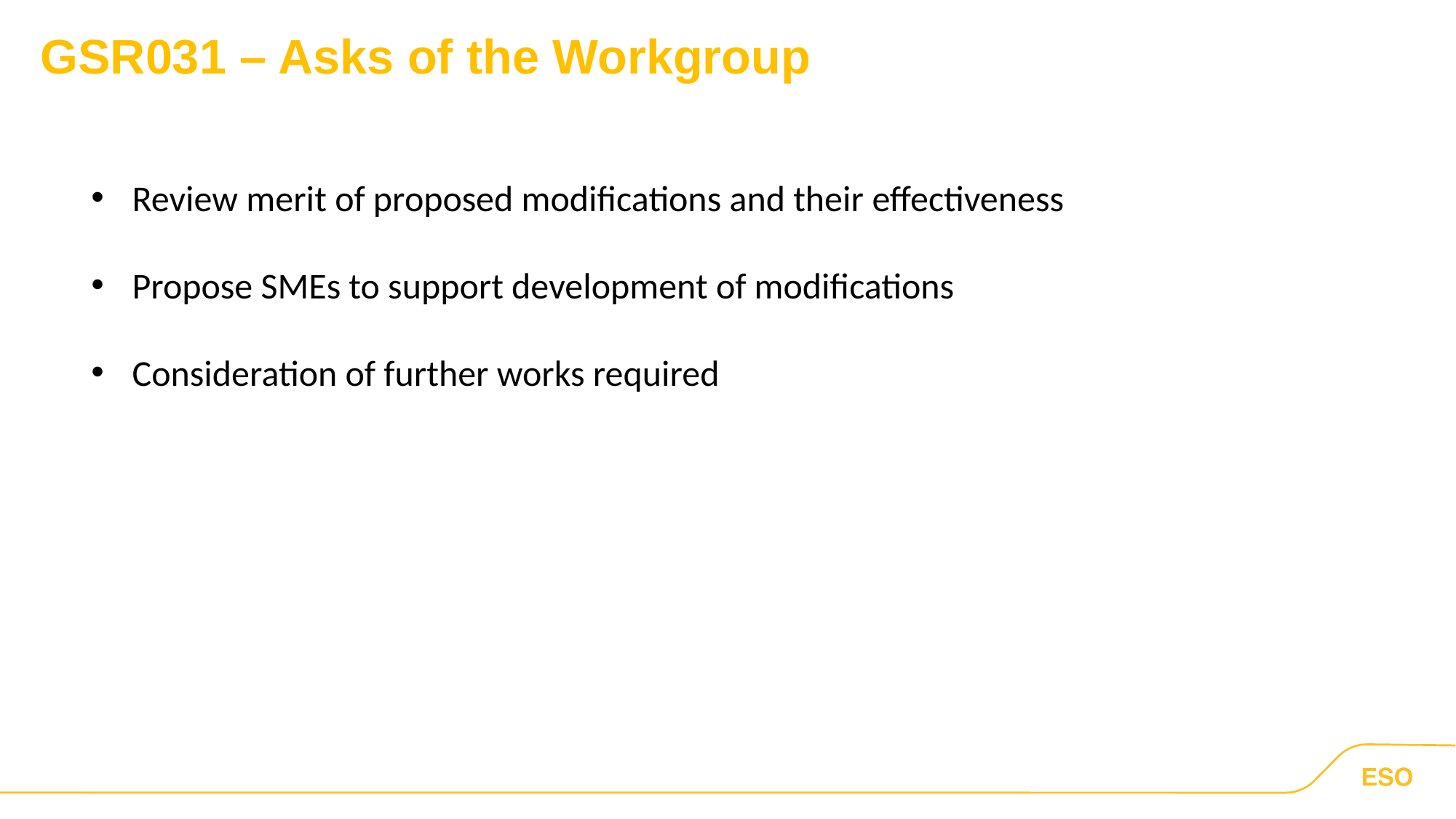

# GSR031 – Asks of the Workgroup
Review merit of proposed modifications and their effectiveness

Propose SMEs to support development of modifications

Consideration of further works required